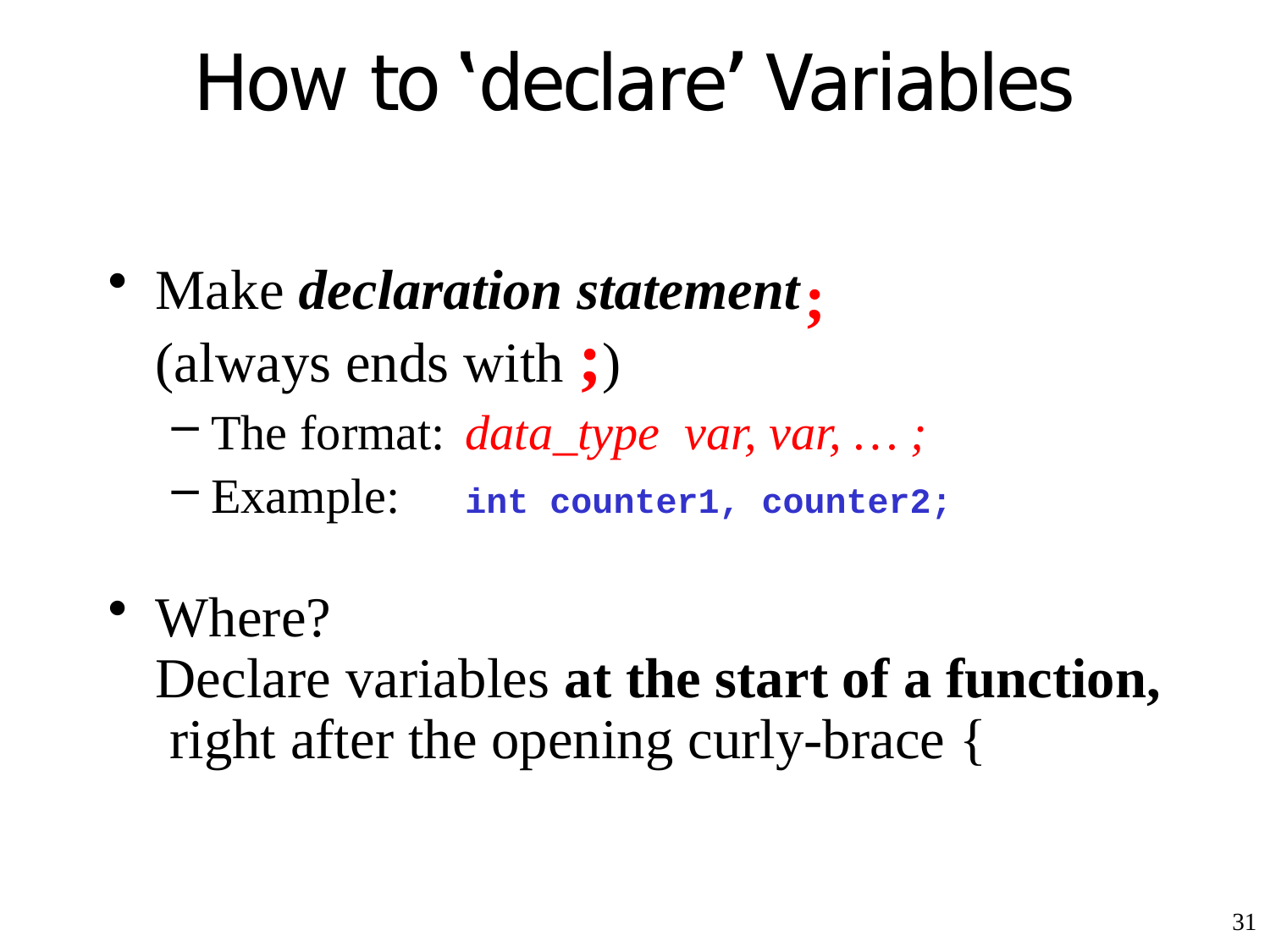

# How to ‘declare’ Variables
;
Make declaration statement
(always ends with ;)
The format:	data_type  var, var, … ;
Example: 	int counter1, counter2;
Where?
Declare variables at the start of a function,  right after the opening curly-brace {
31